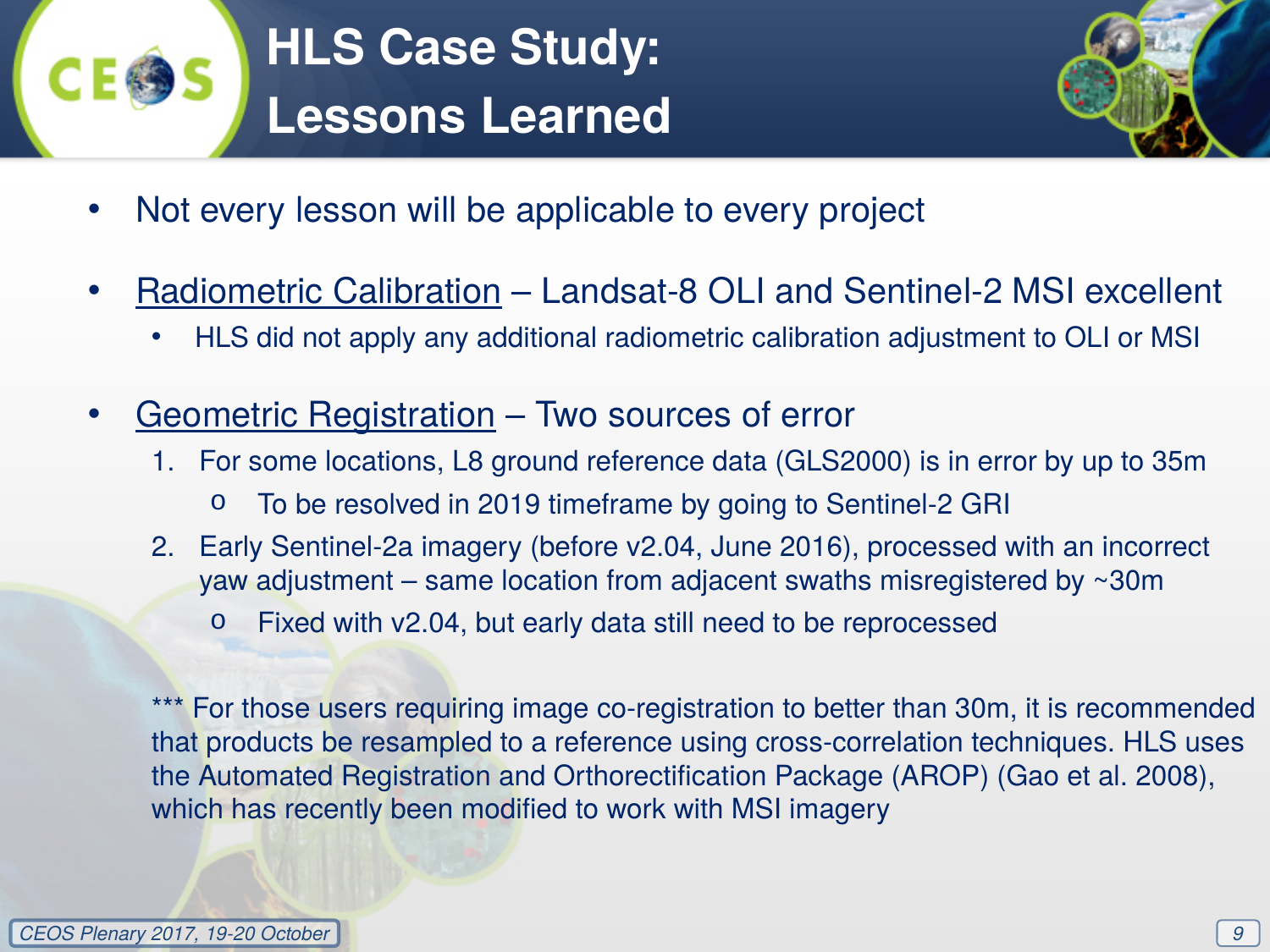

HLS Case Study:
Lessons Learned
Not every lesson will be applicable to every project

Radiometric Calibration – Landsat-8 OLI and Sentinel-2 MSI excellent
HLS did not apply any additional radiometric calibration adjustment to OLI or MSI

Geometric Registration – Two sources of error
For some locations, L8 ground reference data (GLS2000) is in error by up to 35m
To be resolved in 2019 timeframe by going to Sentinel-2 GRI
Early Sentinel-2a imagery (before v2.04, June 2016), processed with an incorrect yaw adjustment – same location from adjacent swaths misregistered by ~30m
Fixed with v2.04, but early data still need to be reprocessed

*** For those users requiring image co-registration to better than 30m, it is recommended that products be resampled to a reference using cross-correlation techniques. HLS uses the Automated Registration and Orthorectification Package (AROP) (Gao et al. 2008), which has recently been modified to work with MSI imagery
9